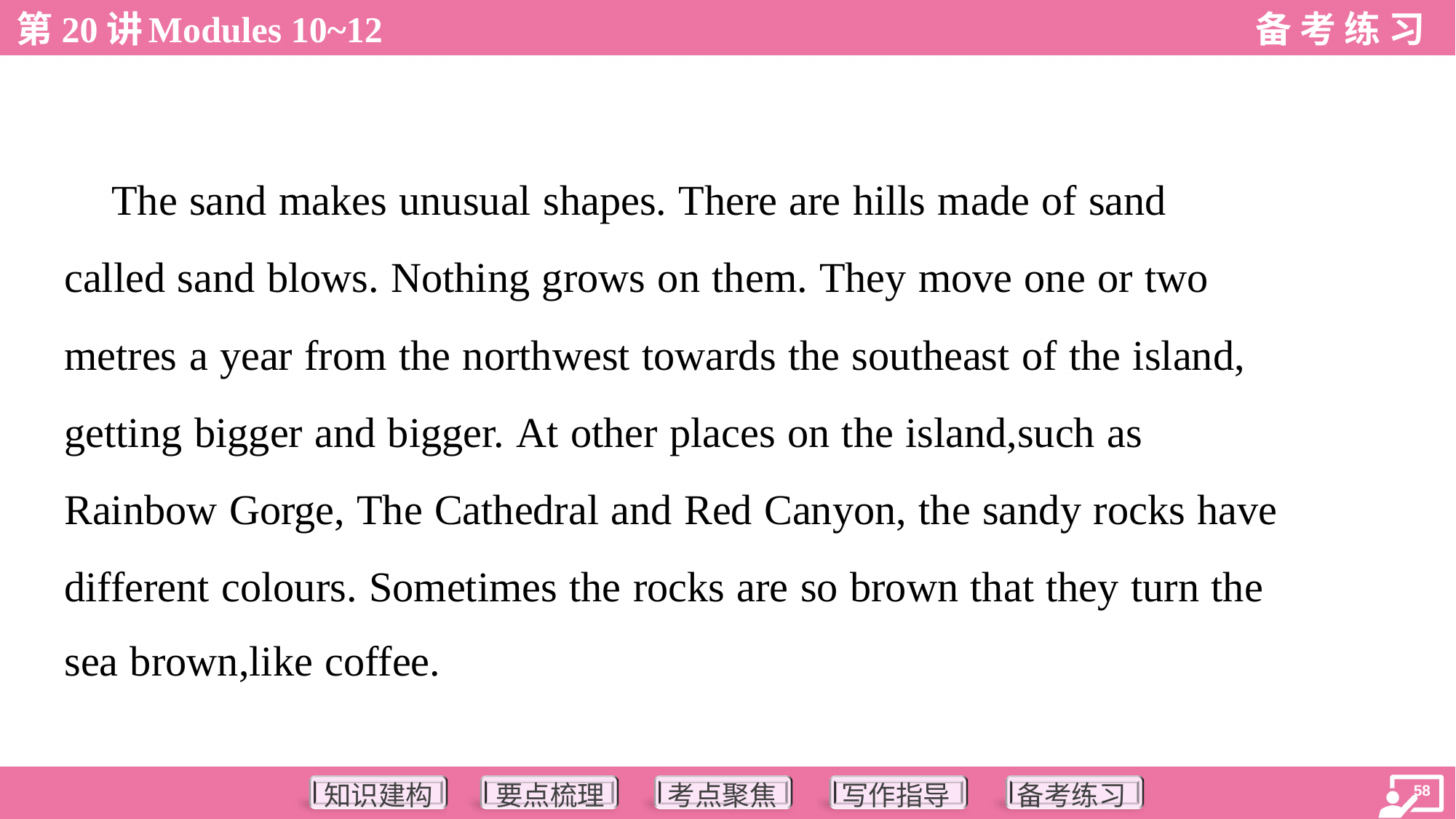

The sand makes unusual shapes. There are hills made of sand
called sand blows. Nothing grows on them. They move one or two
metres a year from the northwest towards the southeast of the island,
getting bigger and bigger. At other places on the island,such as
Rainbow Gorge, The Cathedral and Red Canyon, the sandy rocks have
different colours. Sometimes the rocks are so brown that they turn the
sea brown,like coffee.